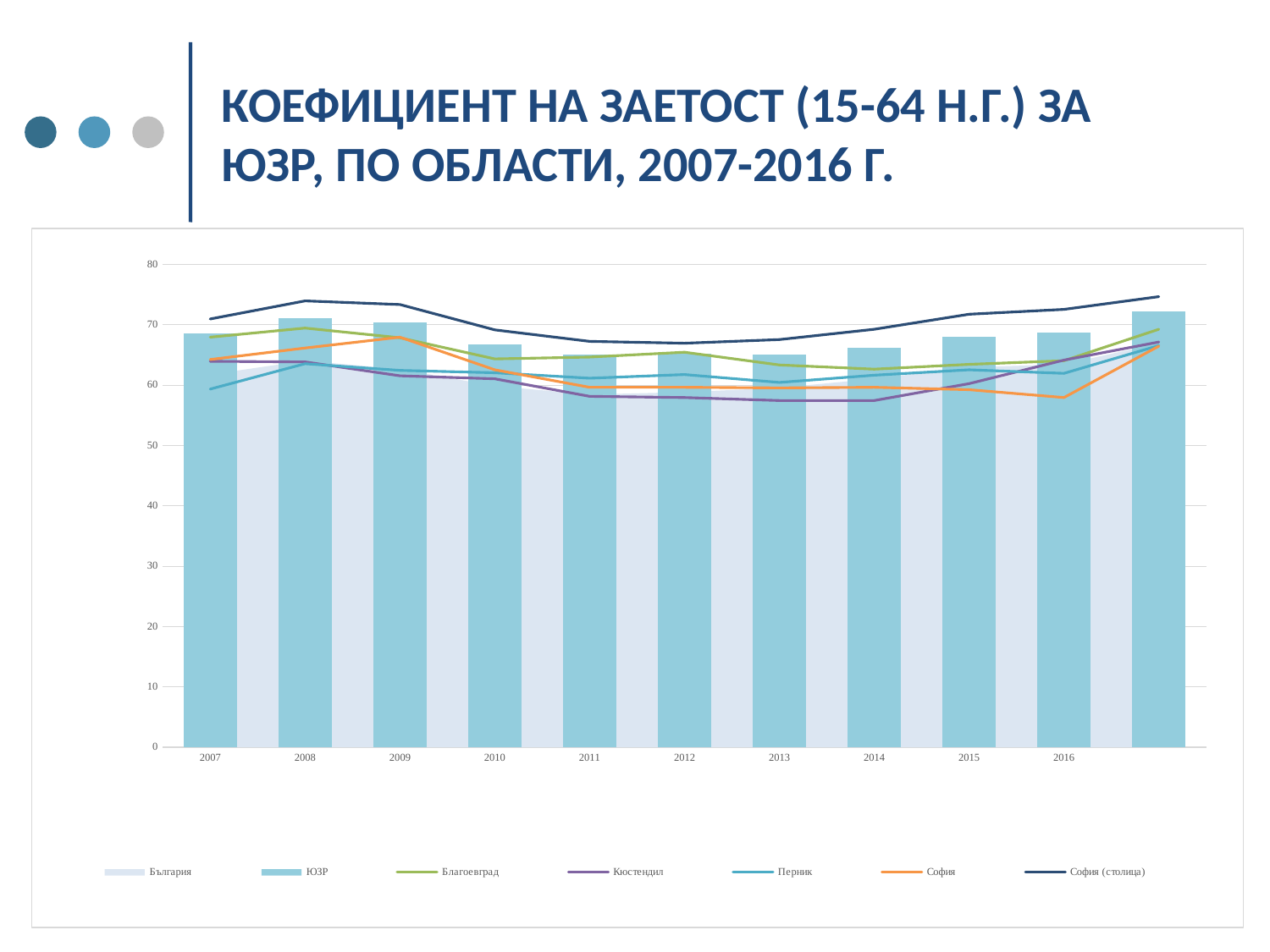

# КОЕФИЦИЕНТ НА ЗАЕТОСТ (15-64 Н.Г.) ЗА ЮЗР, ПО ОБЛАСТИ, 2007-2016 Г.

### Chart

| Category | България | ЮЗР | Благоевград | Кюстендил | Перник | София | София (столица) |
|---|---|---|---|---|---|---|---|
| 2007 | 61.7 | 68.5 | 67.9 | 63.9 | 59.3 | 64.2 | 70.9 |
| 2008 | 64.0 | 71.0 | 69.4 | 63.8 | 63.5 | 66.1 | 73.9 |
| 2009 | 62.6 | 70.4 | 67.8 | 61.5 | 62.4 | 67.9 | 73.3 |
| 2010 | 59.8 | 66.7 | 64.3 | 61.0 | 62.0 | 62.5 | 69.1 |
| 2011 | 58.4 | 65.0 | 64.6 | 58.1 | 61.1 | 59.6 | 67.2 |
| 2012 | 58.8 | 65.1 | 65.4 | 57.9 | 61.7 | 59.6 | 66.9 |
| 2013 | 59.5 | 65.0 | 63.3 | 57.4 | 60.4 | 59.5 | 67.5 |
| 2014 | 61.0 | 66.1 | 62.6 | 57.4 | 61.6 | 59.6 | 69.2 |
| 2015 | 62.9 | 68.0 | 63.4 | 60.2 | 62.5 | 59.2 | 71.7 |
| 2016 | 63.4 | 68.7 | 64.0 | 64.1 | 61.9 | 57.9 | 72.5 |